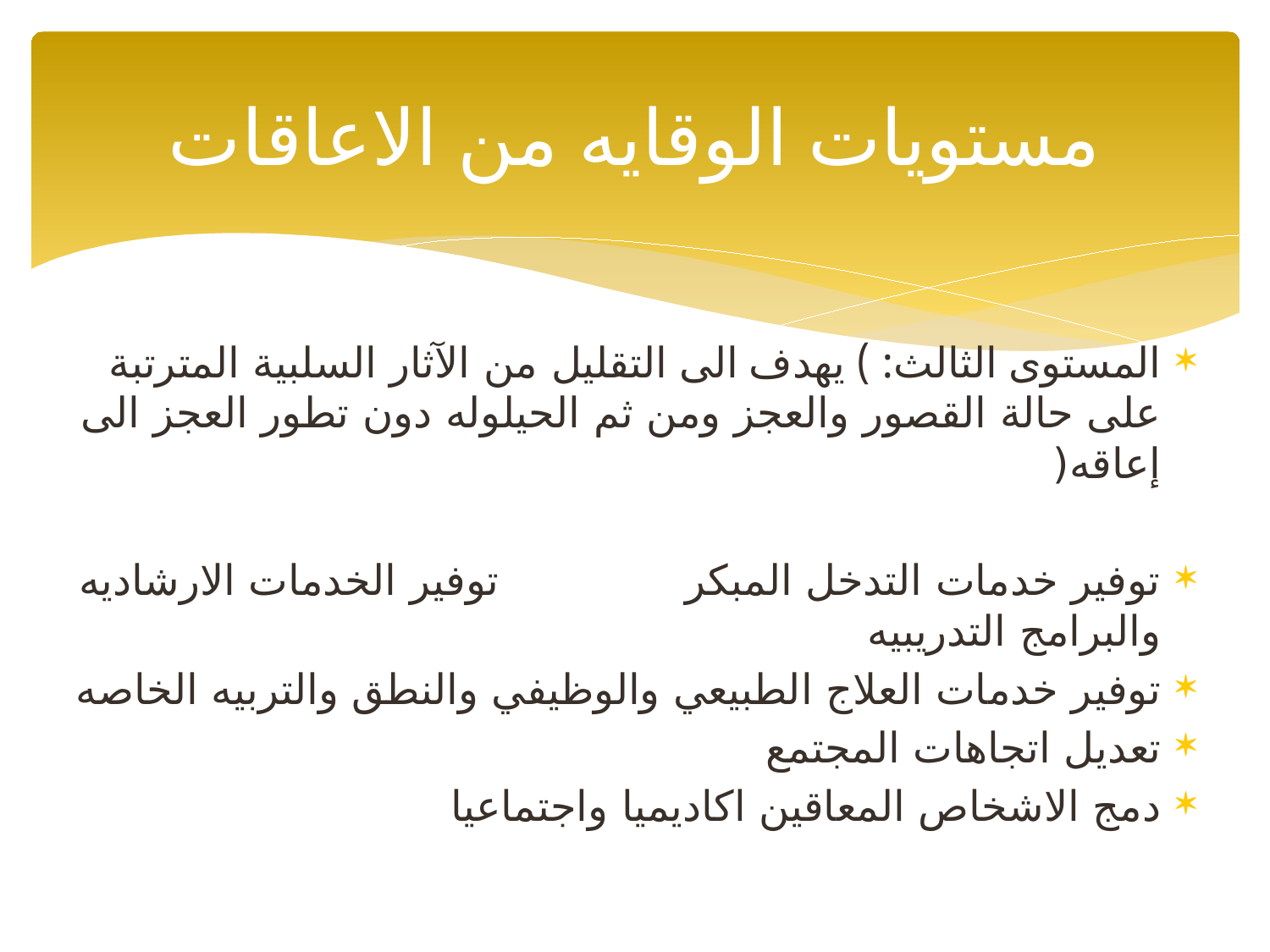

# مستويات الوقايه من الاعاقات
المستوى الثالث: ) يهدف الى التقليل من الآثار السلبية المترتبة على حالة القصور والعجز ومن ثم الحيلوله دون تطور العجز الى إعاقه(

توفير خدمات التدخل المبكر              توفير الخدمات الارشاديه والبرامج التدريبيه
توفير خدمات العلاج الطبيعي والوظيفي والنطق والتربيه الخاصه
تعديل اتجاهات المجتمع
دمج الاشخاص المعاقين اكاديميا واجتماعيا